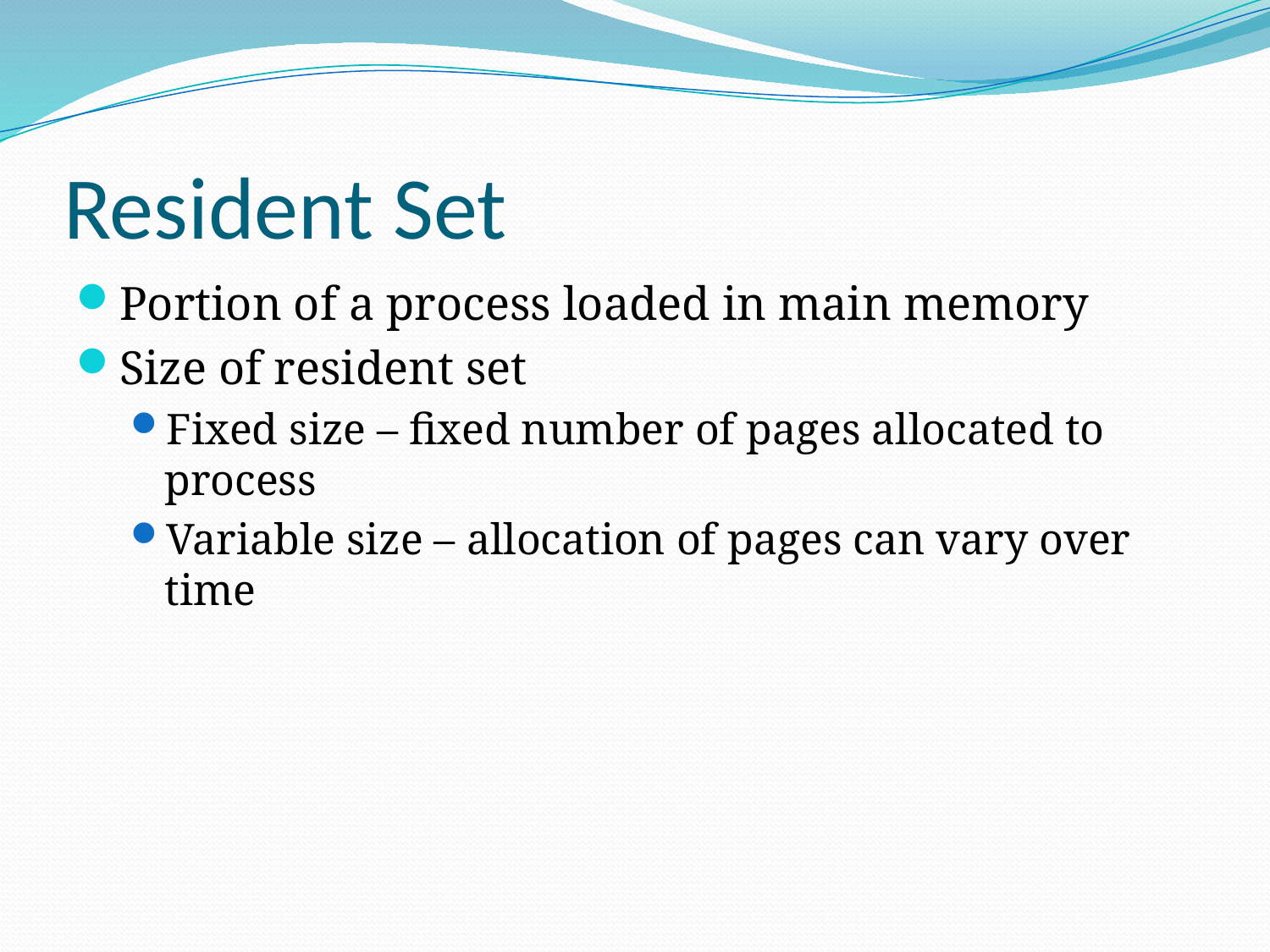

# Resident Set
Portion of a process loaded in main memory
Size of resident set
Fixed size – fixed number of pages allocated to process
Variable size – allocation of pages can vary over time